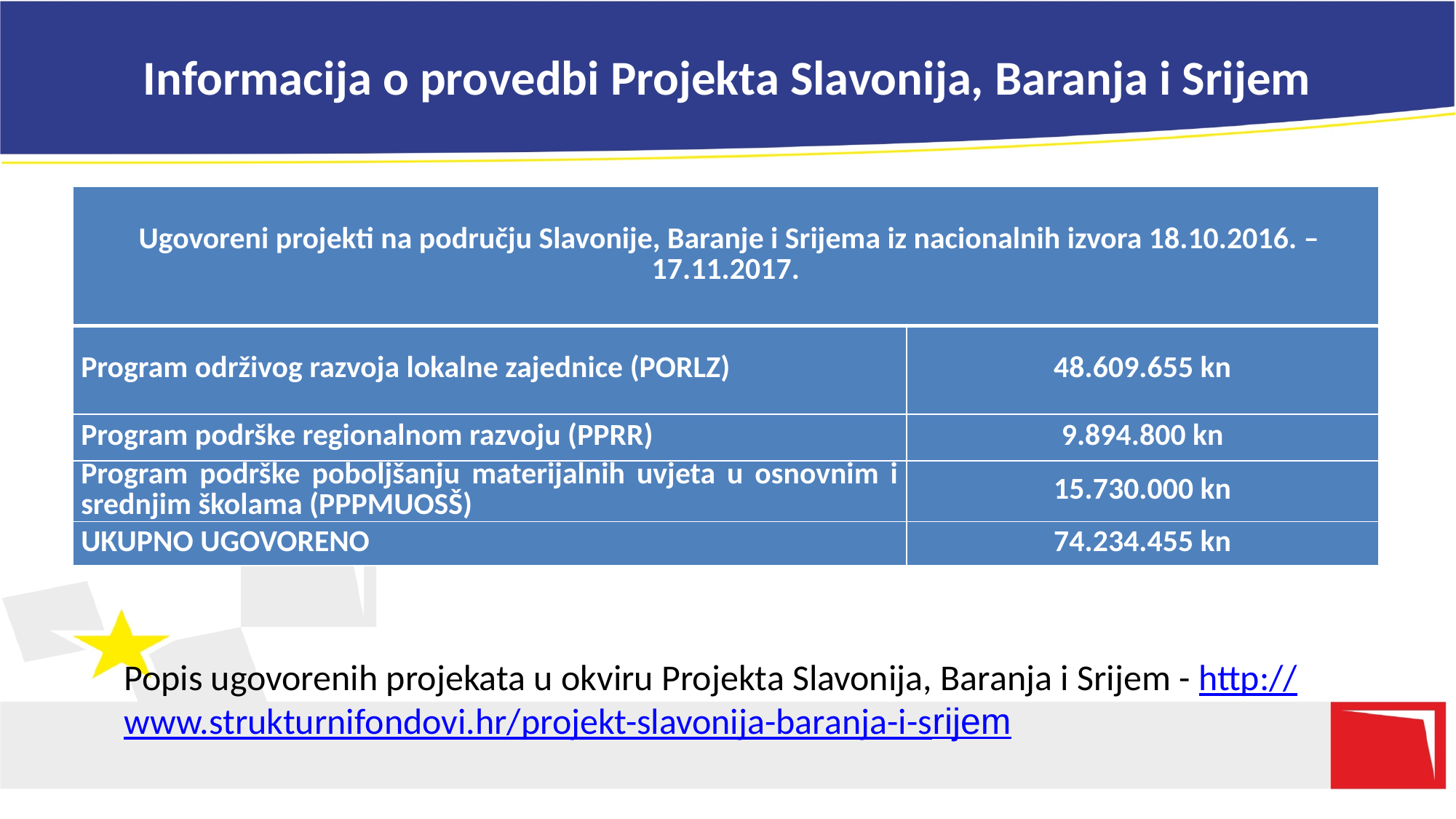

# Informacija o provedbi Projekta Slavonija, Baranja i Srijem
| Ugovoreni projekti na području Slavonije, Baranje i Srijema iz nacionalnih izvora 18.10.2016. – 17.11.2017. |  |
| --- | --- |
| Program održivog razvoja lokalne zajednice (PORLZ) | 48.609.655 kn |
| Program podrške regionalnom razvoju (PPRR) | 9.894.800 kn |
| Program podrške poboljšanju materijalnih uvjeta u osnovnim i srednjim školama (PPPMUOSŠ) | 15.730.000 kn |
| UKUPNO UGOVORENO | 74.234.455 kn |

Popis ugovorenih projekata u okviru Projekta Slavonija, Baranja i Srijem - http://www.strukturnifondovi.hr/projekt-slavonija-baranja-i-srijem